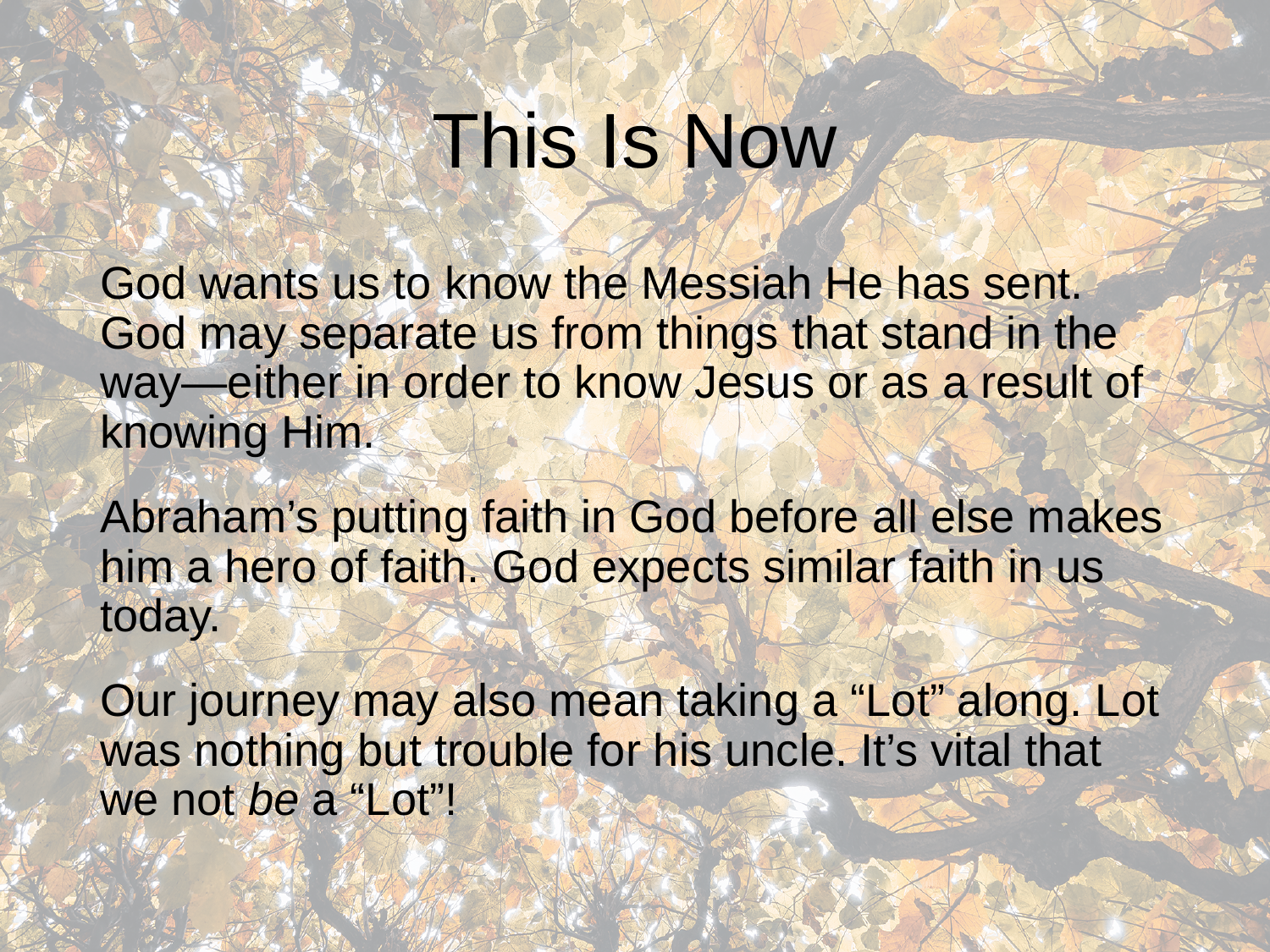

# This Is Now
God wants us to know the Messiah He has sent. God may separate us from things that stand in the way—either in order to know Jesus or as a result of knowing Him.
Abraham’s putting faith in God before all else makes him a hero of faith. God expects similar faith in us today.
Our journey may also mean taking a “Lot” along. Lot was nothing but trouble for his uncle. It’s vital that we not be a “Lot”!